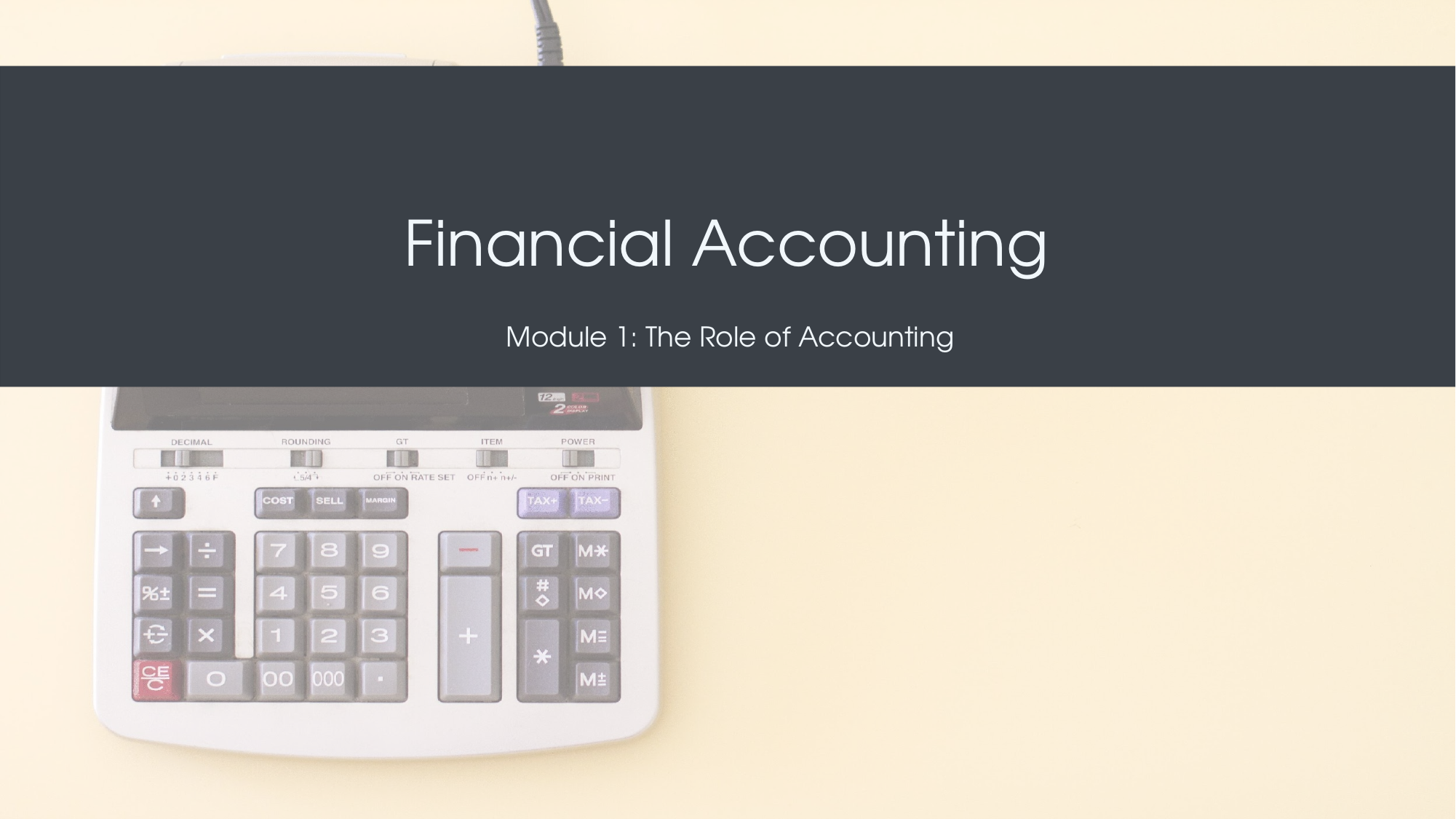

# Financial Accounting
Module 1: The Role of Accounting